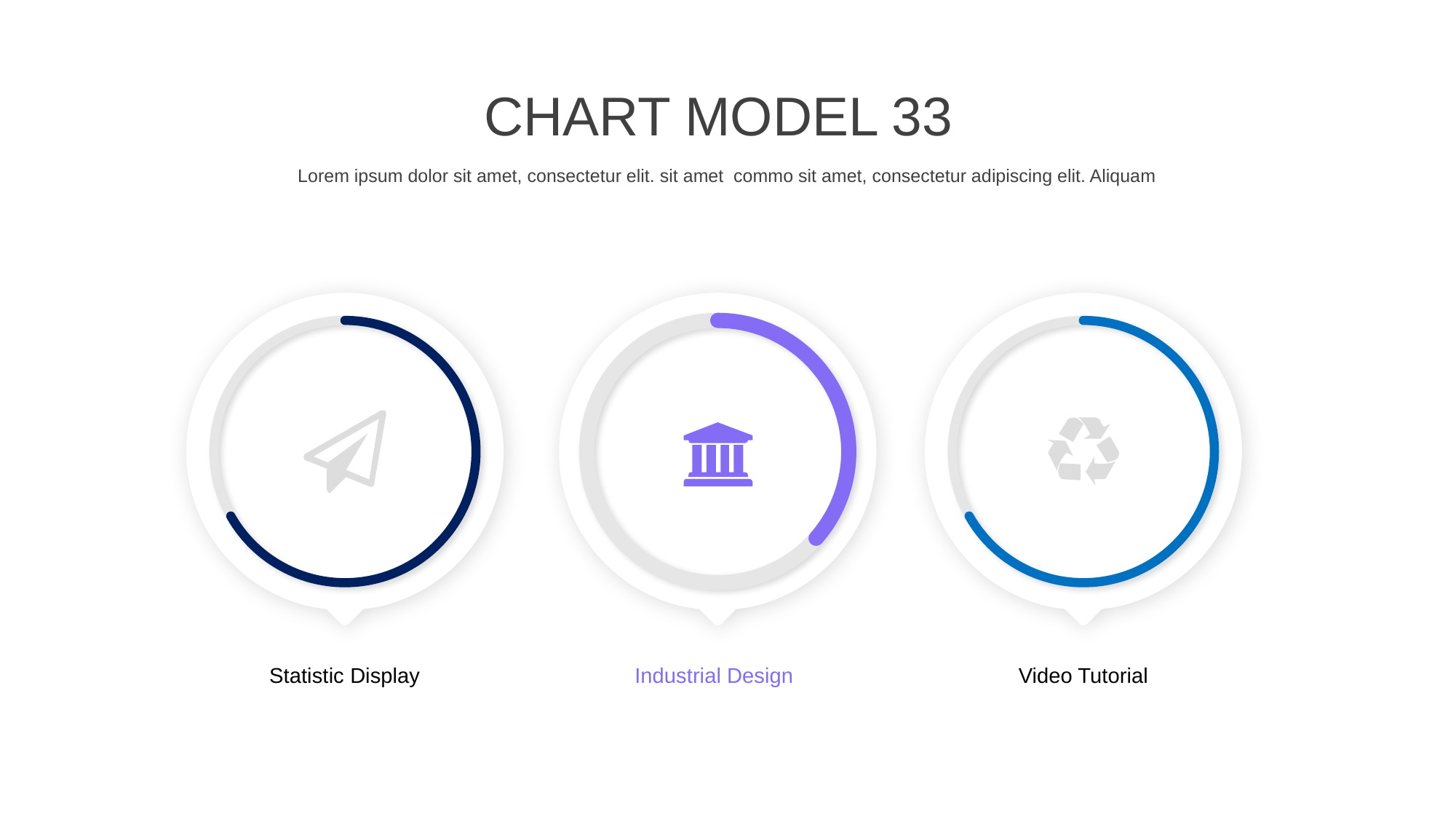

CHART MODEL 33
Lorem ipsum dolor sit amet, consectetur elit. sit amet  commo sit amet, consectetur adipiscing elit. Aliquam

Statistic Display
Industrial Design
Video Tutorial